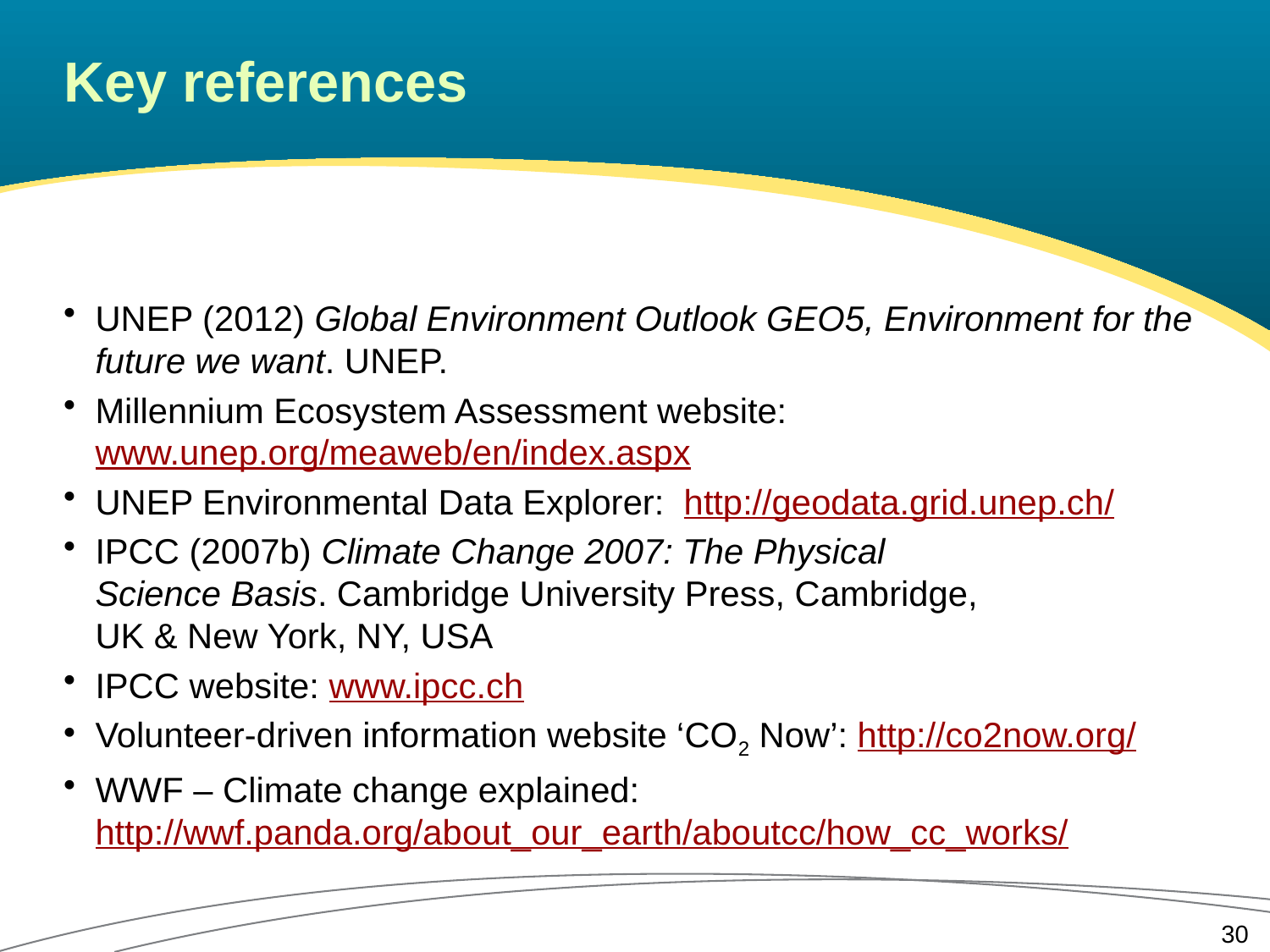

# Key references
UNEP (2012) Global Environment Outlook GEO5, Environment for the future we want. UNEP.
Millennium Ecosystem Assessment website: www.unep.org/meaweb/en/index.aspx
UNEP Environmental Data Explorer:  http://geodata.grid.unep.ch/
IPCC (2007b) Climate Change 2007: The Physical
Science Basis. Cambridge University Press, Cambridge,
UK & New York, NY, USA
IPCC website: www.ipcc.ch
Volunteer-driven information website ‘CO2 Now’: http://co2now.org/
WWF – Climate change explained: http://wwf.panda.org/about_our_earth/aboutcc/how_cc_works/

30